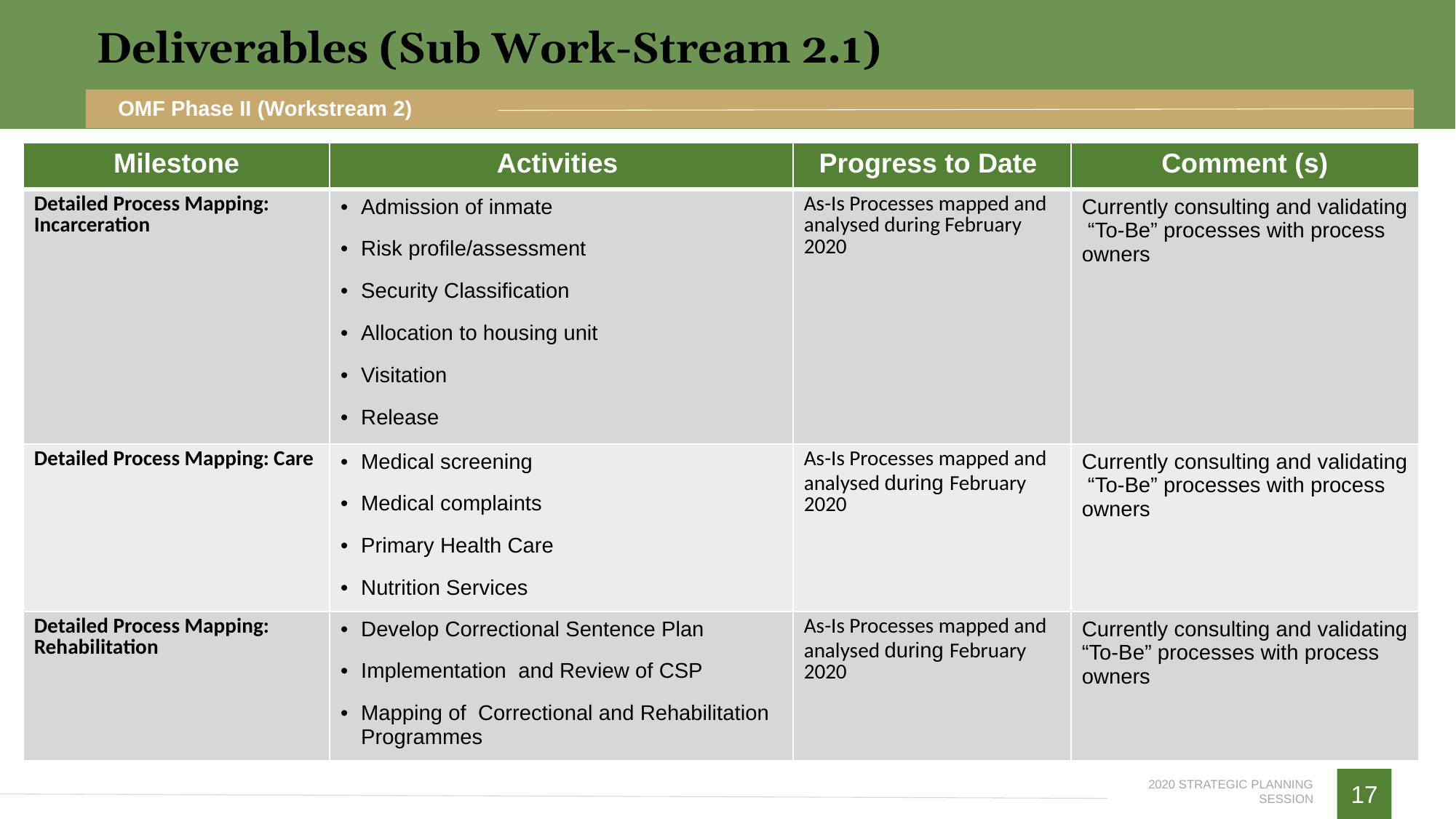

Deliverables (Sub Work-Stream 2.1)
OMF Phase II (Workstream 2)
| Milestone | Activities | Progress to Date | Comment (s) |
| --- | --- | --- | --- |
| Detailed Process Mapping: Incarceration | Admission of inmate Risk profile/assessment Security Classification Allocation to housing unit Visitation Release | As-Is Processes mapped and analysed during February 2020 | Currently consulting and validating “To-Be” processes with process owners |
| Detailed Process Mapping: Care | Medical screening Medical complaints Primary Health Care Nutrition Services | As-Is Processes mapped and analysed during February 2020 | Currently consulting and validating “To-Be” processes with process owners |
| Detailed Process Mapping: Rehabilitation | Develop Correctional Sentence Plan Implementation and Review of CSP Mapping of Correctional and Rehabilitation Programmes | As-Is Processes mapped and analysed during February 2020 | Currently consulting and validating “To-Be” processes with process owners |
Sub Workstream 0 Leader (C GITO)